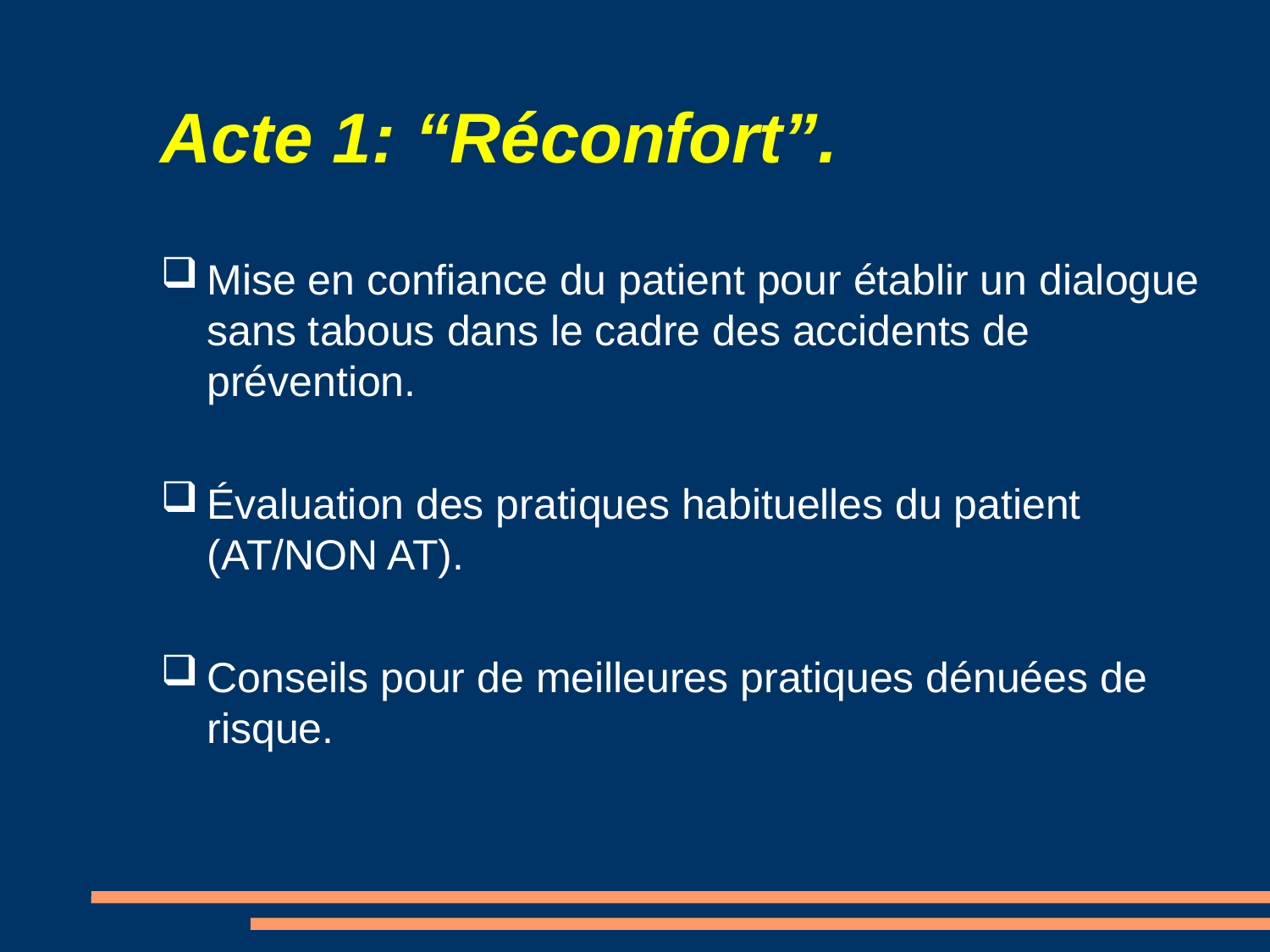

# Acte 1: “Réconfort”.
Mise en confiance du patient pour établir un dialogue sans tabous dans le cadre des accidents de prévention.

Évaluation des pratiques habituelles du patient (AT/NON AT).

Conseils pour de meilleures pratiques dénuées de risque.